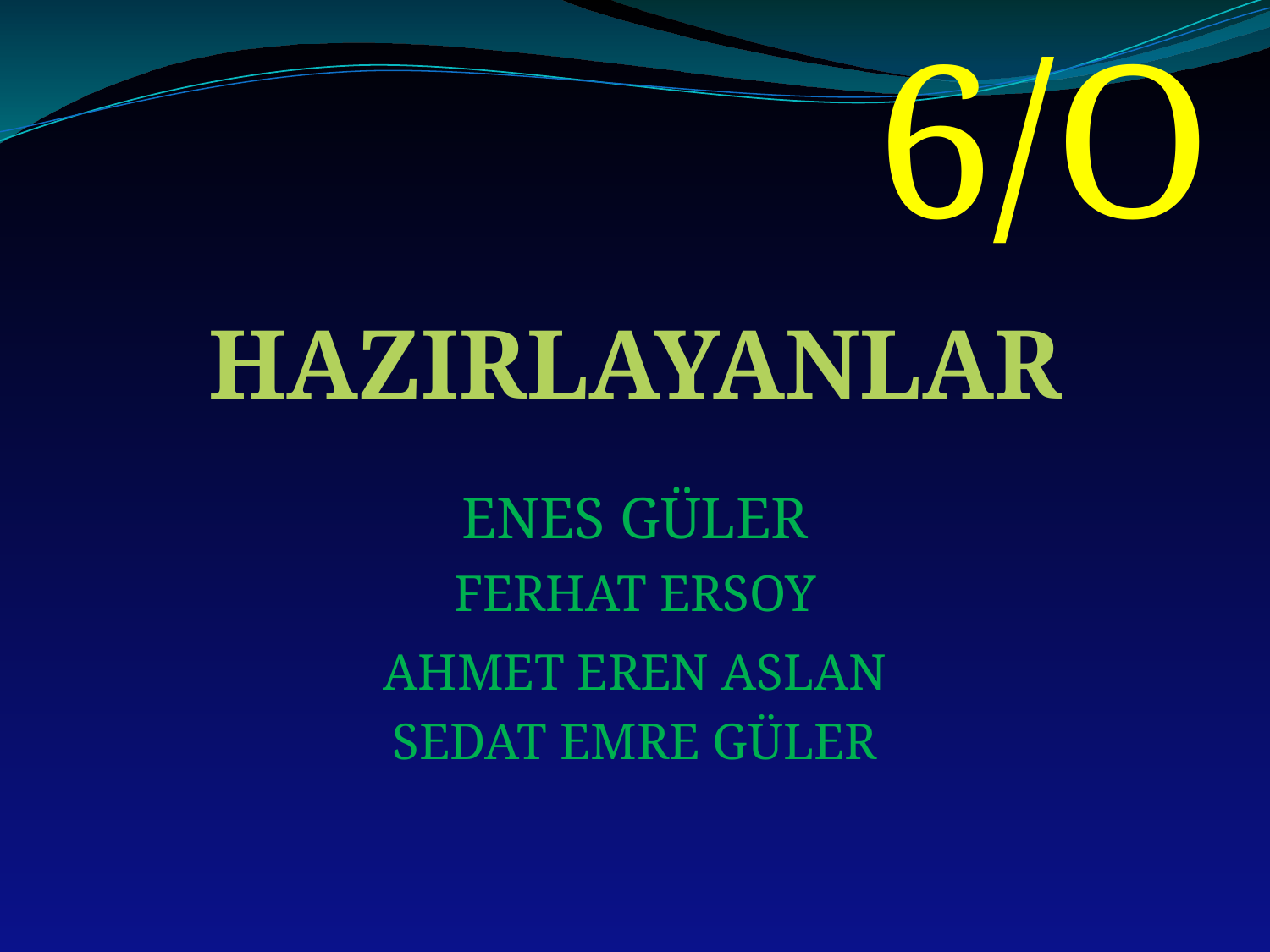

6/O
HAZIRLAYANLAR
ENES GÜLER
FERHAT ERSOY
AHMET EREN ASLAN
SEDAT EMRE GÜLER